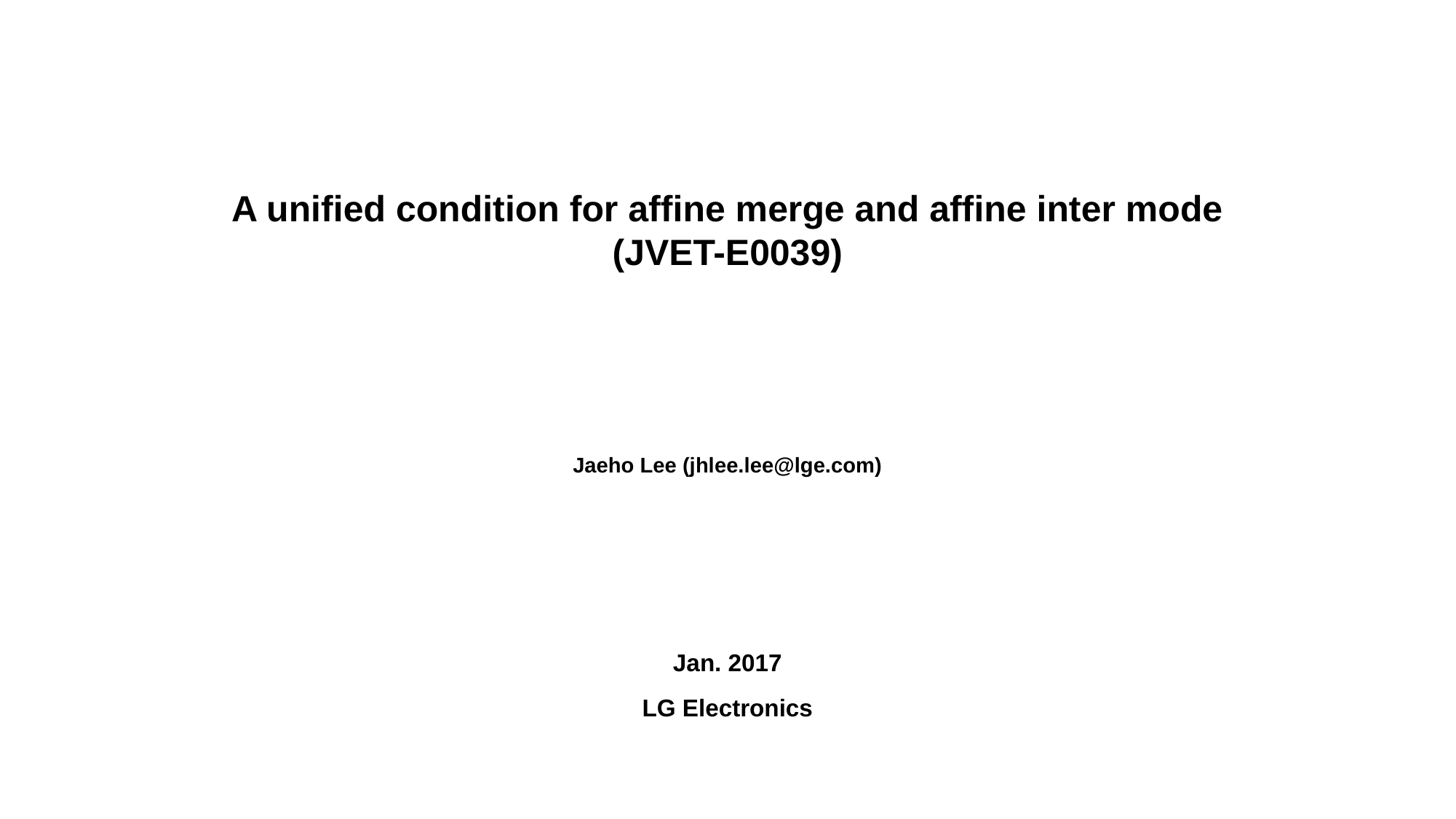

A unified condition for affine merge and affine inter mode
(JVET-E0039)
Jaeho Lee (jhlee.lee@lge.com)
Jan. 2017
LG Electronics